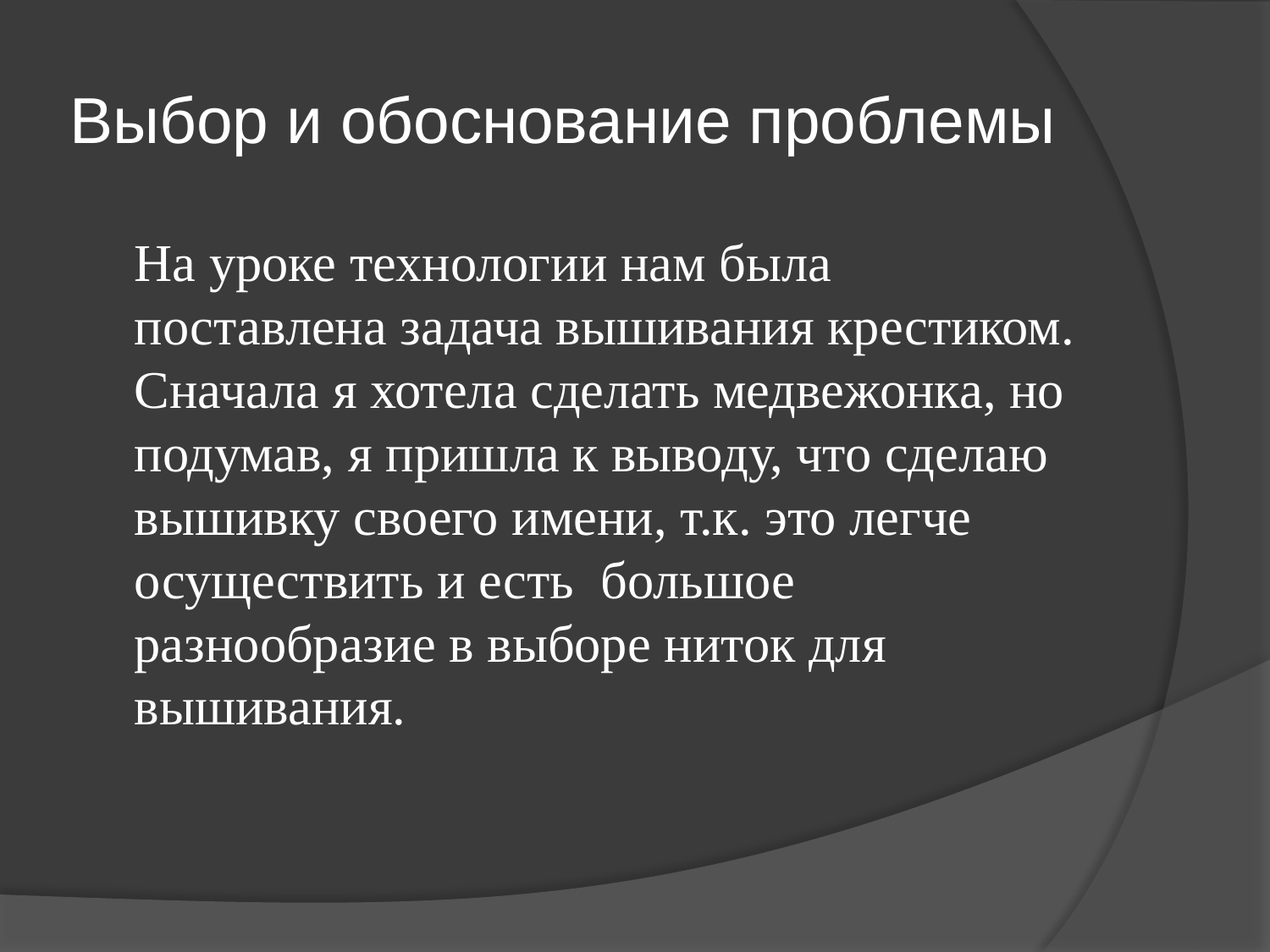

# Выбор и обоснование проблемы
    На уроке технологии нам была поставлена задача вышивания крестиком. Сначала я хотела сделать медвежонка, но подумав, я пришла к выводу, что сделаю вышивку своего имени, т.к. это легче осуществить и есть  большое разнообразие в выборе ниток для вышивания.